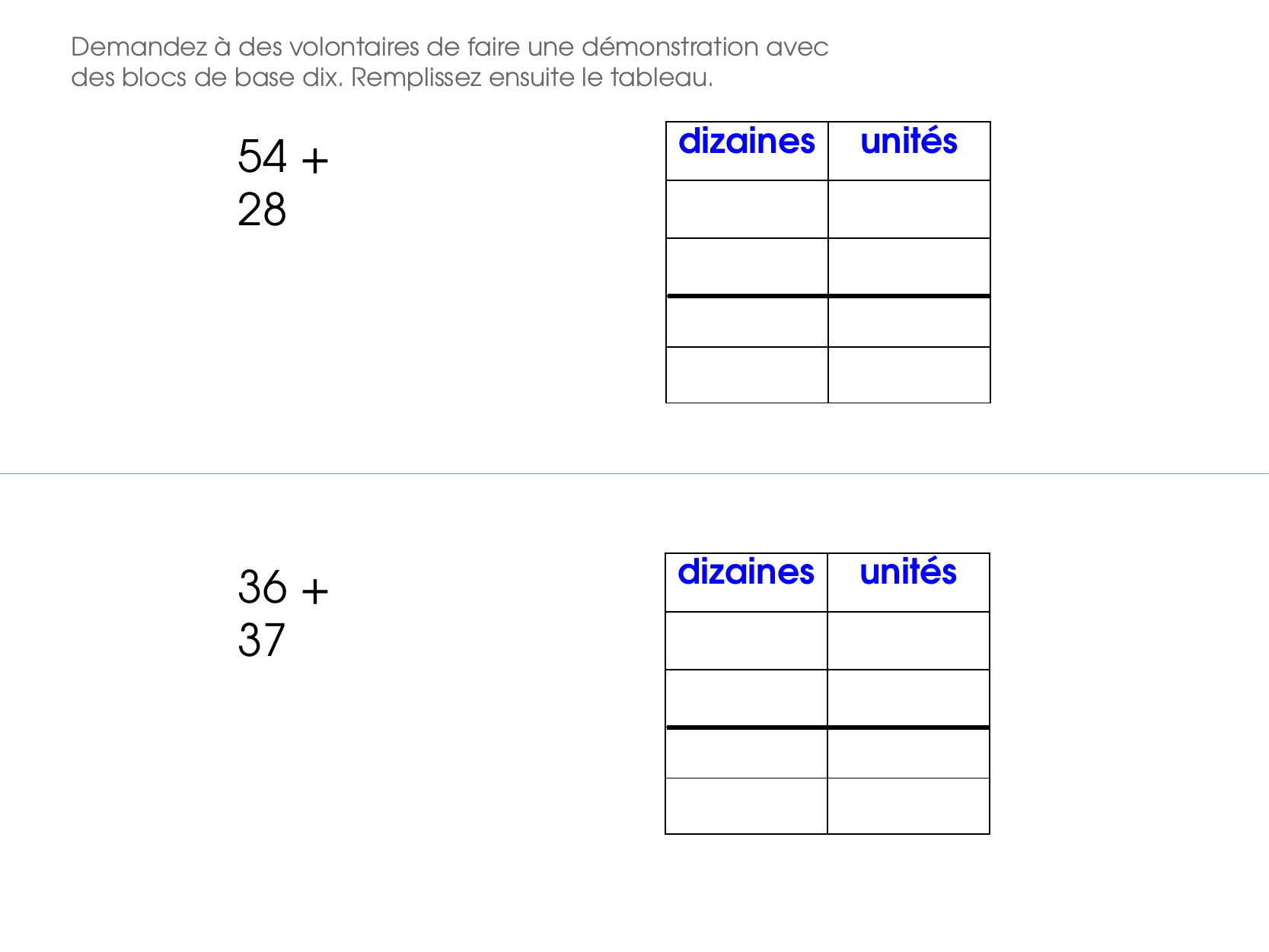

Demandez à des volontaires de faire une démonstration avec des blocs de base dix. Remplissez ensuite le tableau.
| dizaines | unités |
| --- | --- |
|  |  |
|  |  |
|  |  |
|  |  |
54 + 28
| dizaines | unités |
| --- | --- |
|  |  |
|  |  |
|  |  |
|  |  |
36 + 37